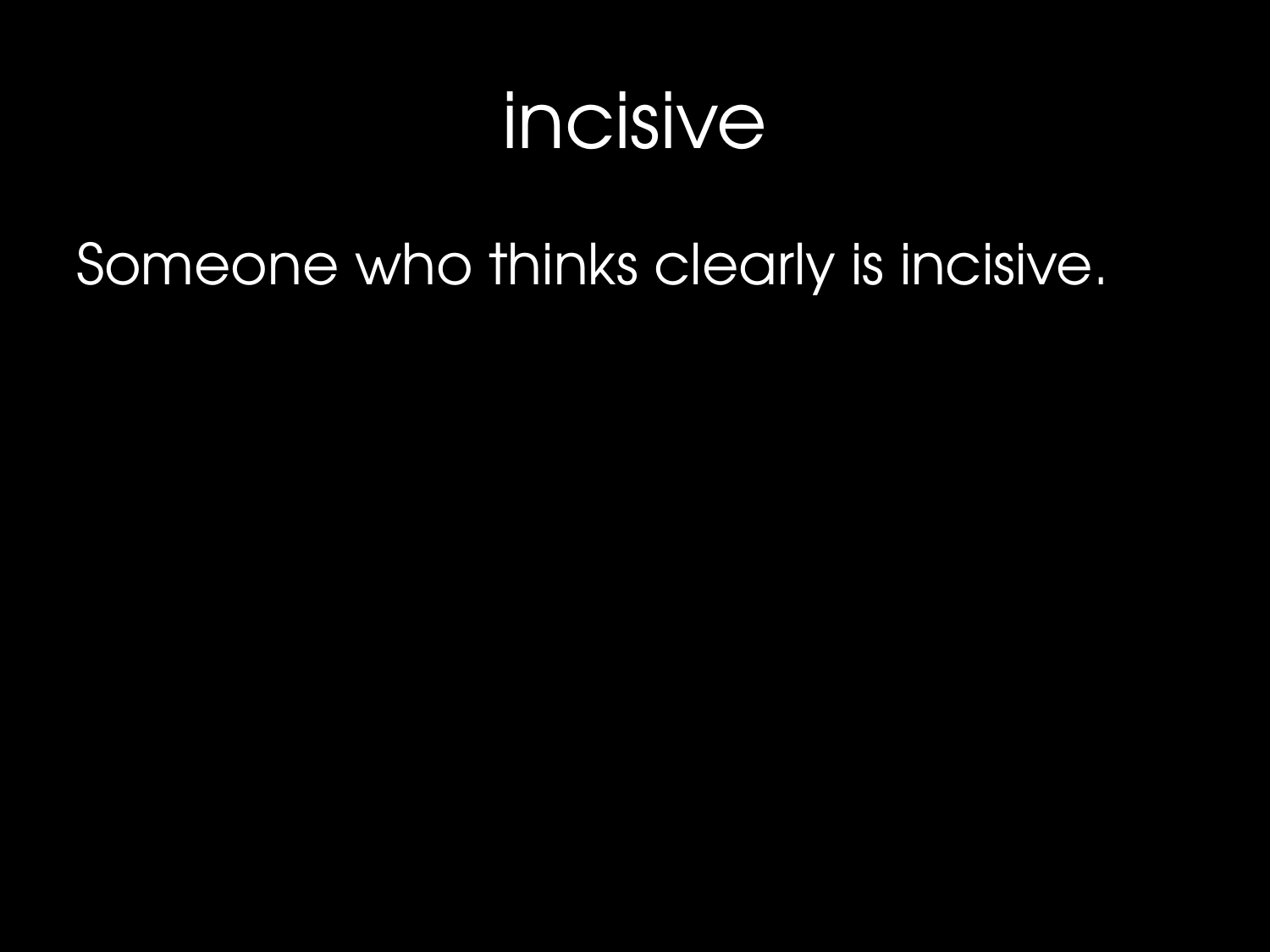

# incisive
Someone who thinks clearly is incisive.